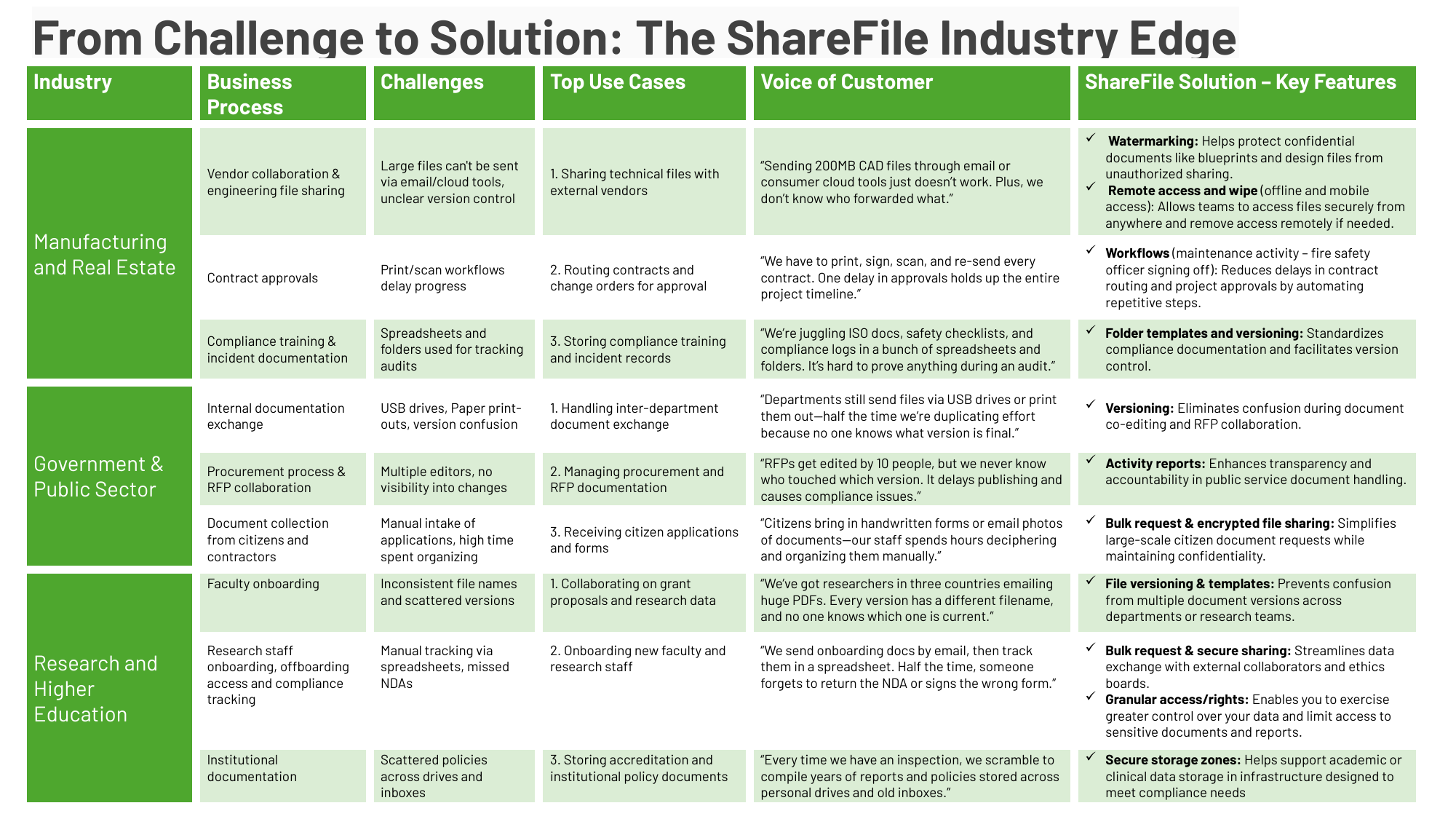

# From Challenge to Solution: The ShareFile Industry Edge
| Industry | Business Process | Challenges | Top Use Cases | Voice of Customer | ShareFile Solution – Key Features |
| --- | --- | --- | --- | --- | --- |
| Manufacturing and Real Estate | Vendor collaboration & engineering file sharing | Large files can't be sent via email/cloud tools, unclear version control | 1. Sharing technical files with external vendors | “Sending 200MB CAD files through email or consumer cloud tools just doesn’t work. Plus, we don’t know who forwarded what.” | Watermarking: Helps protect confidential documents like blueprints and design files from unauthorized sharing. Remote access and wipe (offline and mobile access): Allows teams to access files securely from anywhere and remove access remotely if needed. |
|  | Contract approvals | Print/scan workflows delay progress | 2. Routing contracts and change orders for approval | “We have to print, sign, scan, and re-send every contract. One delay in approvals holds up the entire project timeline.” | Workflows (maintenance activity – fire safety officer signing off): Reduces delays in contract routing and project approvals by automating repetitive steps. |
|  | Compliance training & incident documentation | Spreadsheets and folders used for tracking audits | 3. Storing compliance training and incident records | “We’re juggling ISO docs, safety checklists, and compliance logs in a bunch of spreadsheets and folders. It’s hard to prove anything during an audit.” | Folder templates and versioning: Standardizes compliance documentation and facilitates version control. |
| Government & Public Sector | Internal documentation exchange | USB drives, Paper print-outs, version confusion | 1. Handling inter-department document exchange | “Departments still send files via USB drives or print them out—half the time we’re duplicating effort because no one knows what version is final.” | Versioning: Eliminates confusion during document co-editing and RFP collaboration. |
|  | Procurement process & RFP collaboration | Multiple editors, no visibility into changes | 2. Managing procurement and RFP documentation | “RFPs get edited by 10 people, but we never know who touched which version. It delays publishing and causes compliance issues.” | Activity reports: Enhances transparency and accountability in public service document handling. |
|  | Document collection from citizens and contractors | Manual intake of applications, high time spent organizing | 3. Receiving citizen applications and forms | “Citizens bring in handwritten forms or email photos of documents—our staff spends hours deciphering and organizing them manually.” | Bulk request & encrypted file sharing: Simplifies large-scale citizen document requests while maintaining confidentiality. |
| Research and Higher Education | Faculty onboarding | Inconsistent file names and scattered versions | 1. Collaborating on grant proposals and research data | “We’ve got researchers in three countries emailing huge PDFs. Every version has a different filename, and no one knows which one is current.” | File versioning & templates: Prevents confusion from multiple document versions across departments or research teams. |
|  | Research staff onboarding, offboarding access and compliance tracking | Manual tracking via spreadsheets, missed NDAs | 2. Onboarding new faculty and research staff | “We send onboarding docs by email, then track them in a spreadsheet. Half the time, someone forgets to return the NDA or signs the wrong form.” | Bulk request & secure sharing: Streamlines data exchange with external collaborators and ethics boards. Granular access/rights: Enables you to exercise greater control over your data and limit access to sensitive documents and reports. |
|  | Institutional documentation | Scattered policies across drives and inboxes | 3. Storing accreditation and institutional policy documents | “Every time we have an inspection, we scramble to compile years of reports and policies stored across personal drives and old inboxes.” | Secure storage zones: Helps support academic or clinical data storage in infrastructure designed to meet compliance needs |